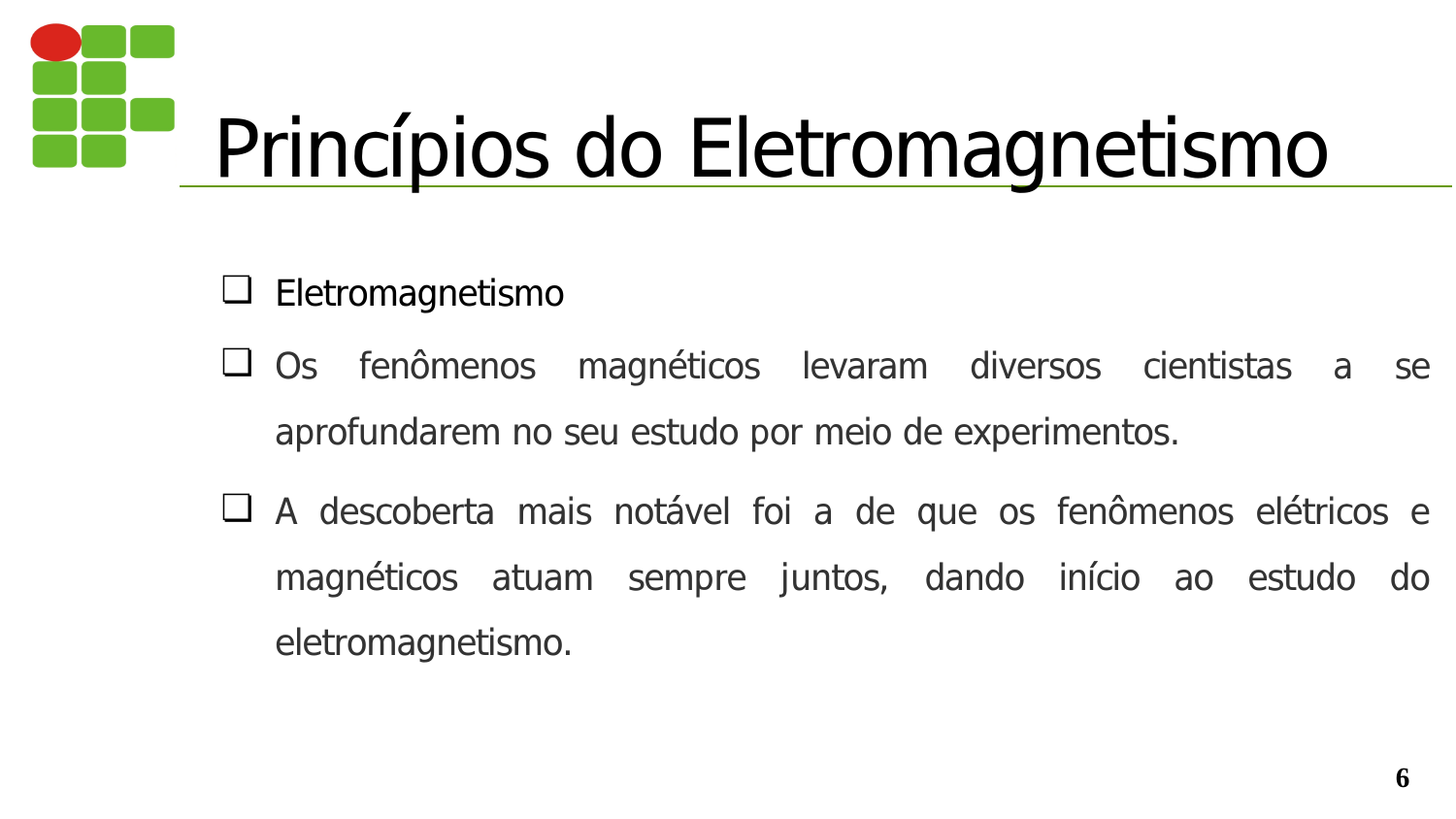

# Princípios do Eletromagnetismo
Eletromagnetismo
Os fenômenos magnéticos levaram diversos cientistas a se aprofundarem no seu estudo por meio de experimentos.
A descoberta mais notável foi a de que os fenômenos elétricos e magnéticos atuam sempre juntos, dando início ao estudo do eletromagnetismo.
6